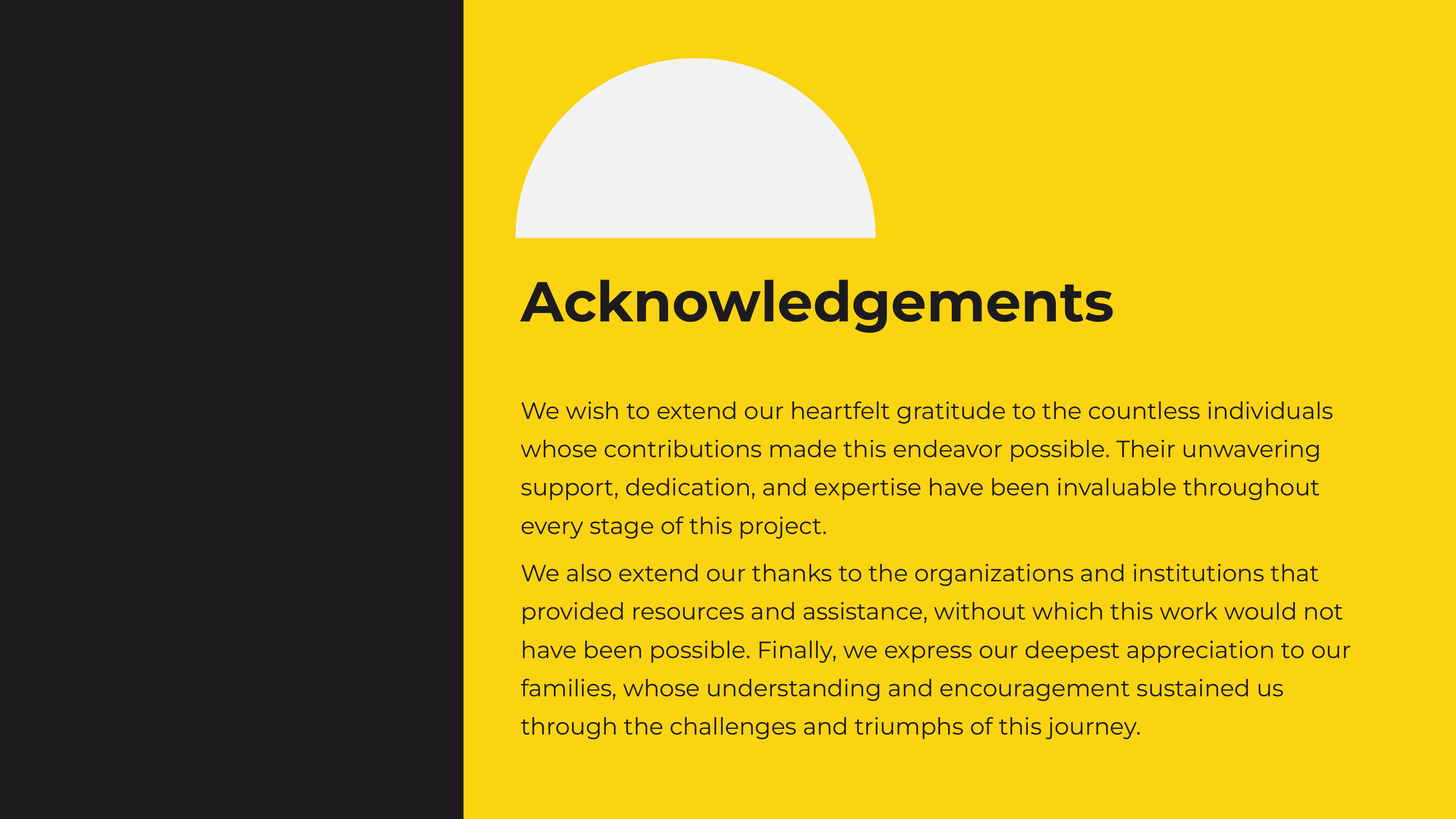

Acknowledgements
We wish to extend our heartfelt gratitude to the countless individuals whose contributions made this endeavor possible. Their unwavering support, dedication, and expertise have been invaluable throughout every stage of this project.
We also extend our thanks to the organizations and institutions that provided resources and assistance, without which this work would not have been possible. Finally, we express our deepest appreciation to our families, whose understanding and encouragement sustained us through the challenges and triumphs of this journey.